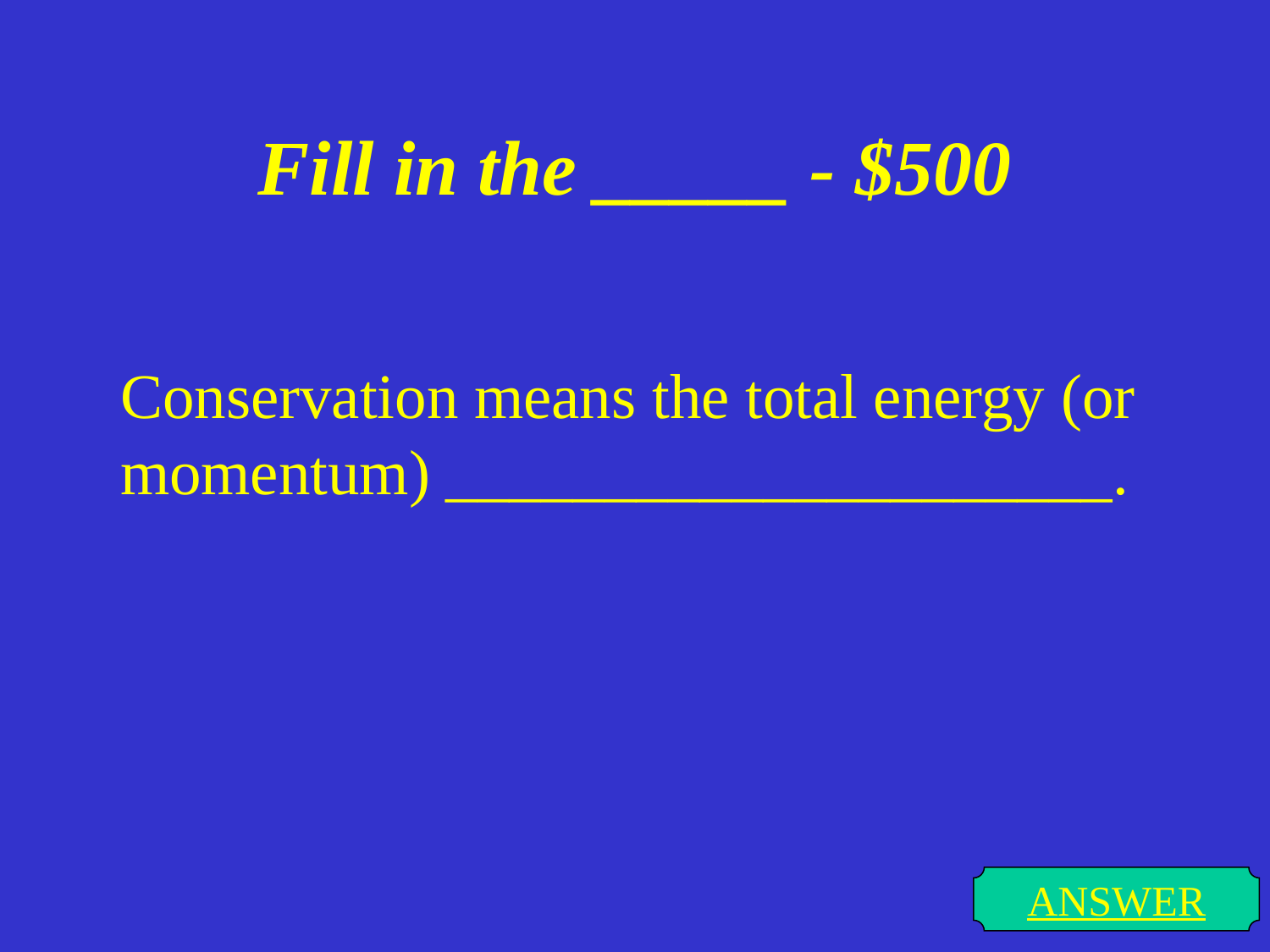

# Fill in the _____ - $500
Conservation means the total energy (or momentum) _____________________.

ANSWER